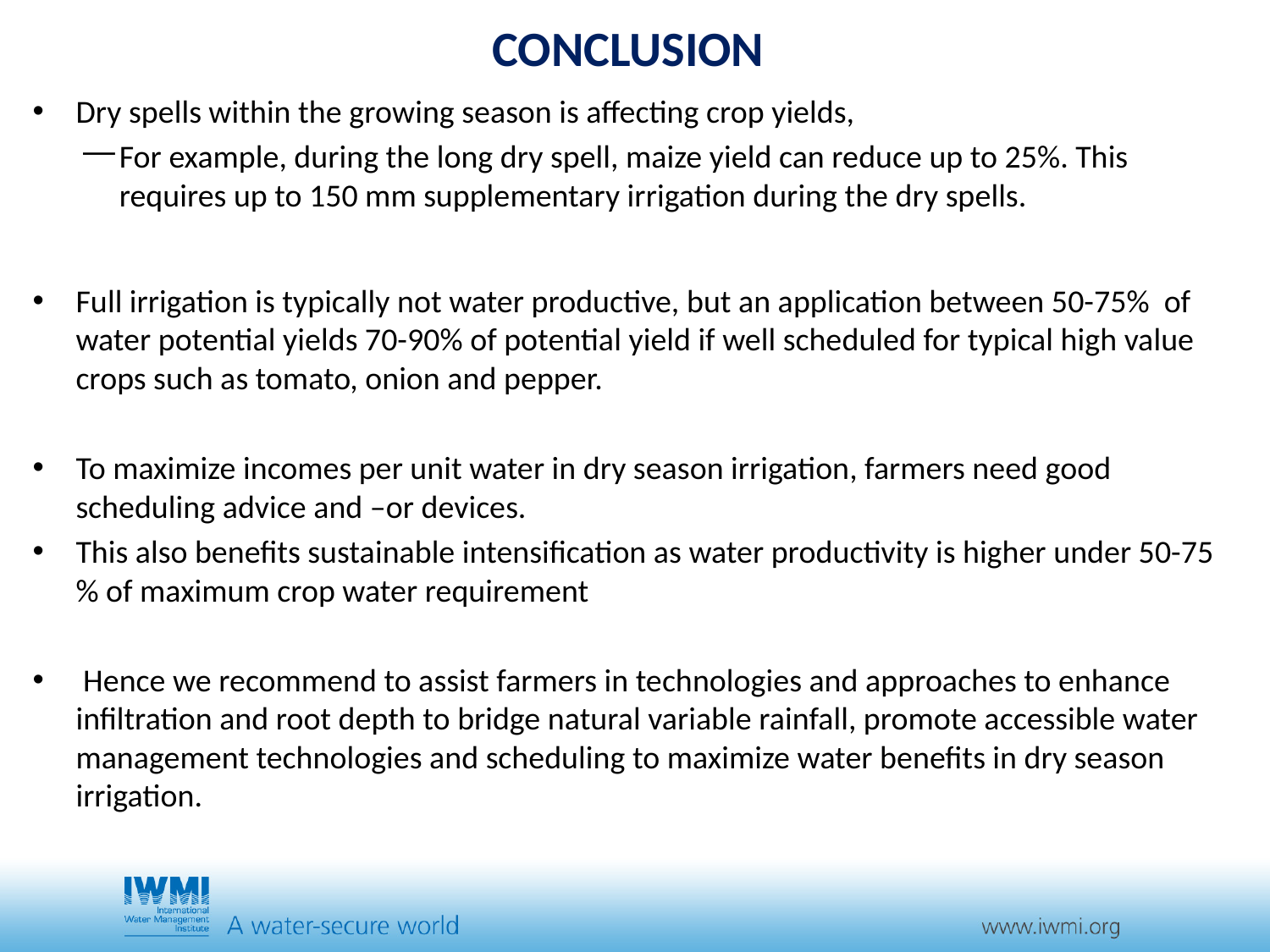

# Conclusion
Dry spells within the growing season is affecting crop yields,
For example, during the long dry spell, maize yield can reduce up to 25%. This requires up to 150 mm supplementary irrigation during the dry spells.

Full irrigation is typically not water productive, but an application between 50-75%  of water potential yields 70-90% of potential yield if well scheduled for typical high value crops such as tomato, onion and pepper.

To maximize incomes per unit water in dry season irrigation, farmers need good scheduling advice and –or devices.
This also benefits sustainable intensification as water productivity is higher under 50-75 % of maximum crop water requirement

 Hence we recommend to assist farmers in technologies and approaches to enhance infiltration and root depth to bridge natural variable rainfall, promote accessible water management technologies and scheduling to maximize water benefits in dry season irrigation.